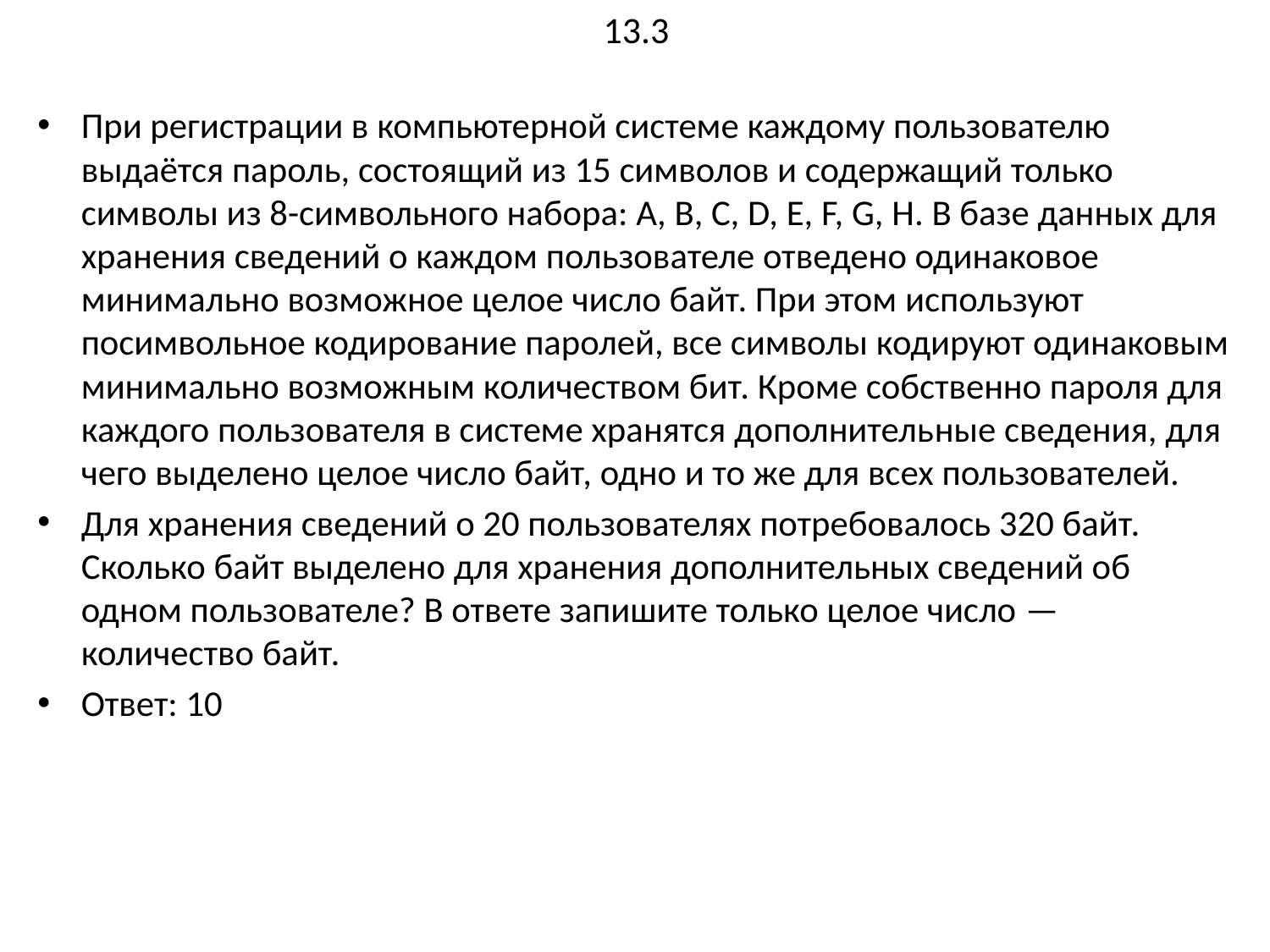

# 13.3
При регистрации в компьютерной системе каждому пользователю выдаётся пароль, состоящий из 15 символов и содержащий только символы из 8-символьного набора: А, В, C, D, Е, F, G, H. В базе данных для хранения сведений о каждом пользователе отведено одинаковое минимально возможное целое число байт. При этом используют посимвольное кодирование паролей, все символы кодируют одинаковым минимально возможным количеством бит. Кроме собственно пароля для каждого пользователя в системе хранятся дополнитель­ные сведения, для чего выделено целое число байт, одно и то же для всех пользователей.
Для хранения сведений о 20 пользователях потребовалось 320 байт. Сколько байт выделено для хранения дополнительных сведений об одном пользователе? В ответе запишите только целое число — количество байт.
Ответ: 10